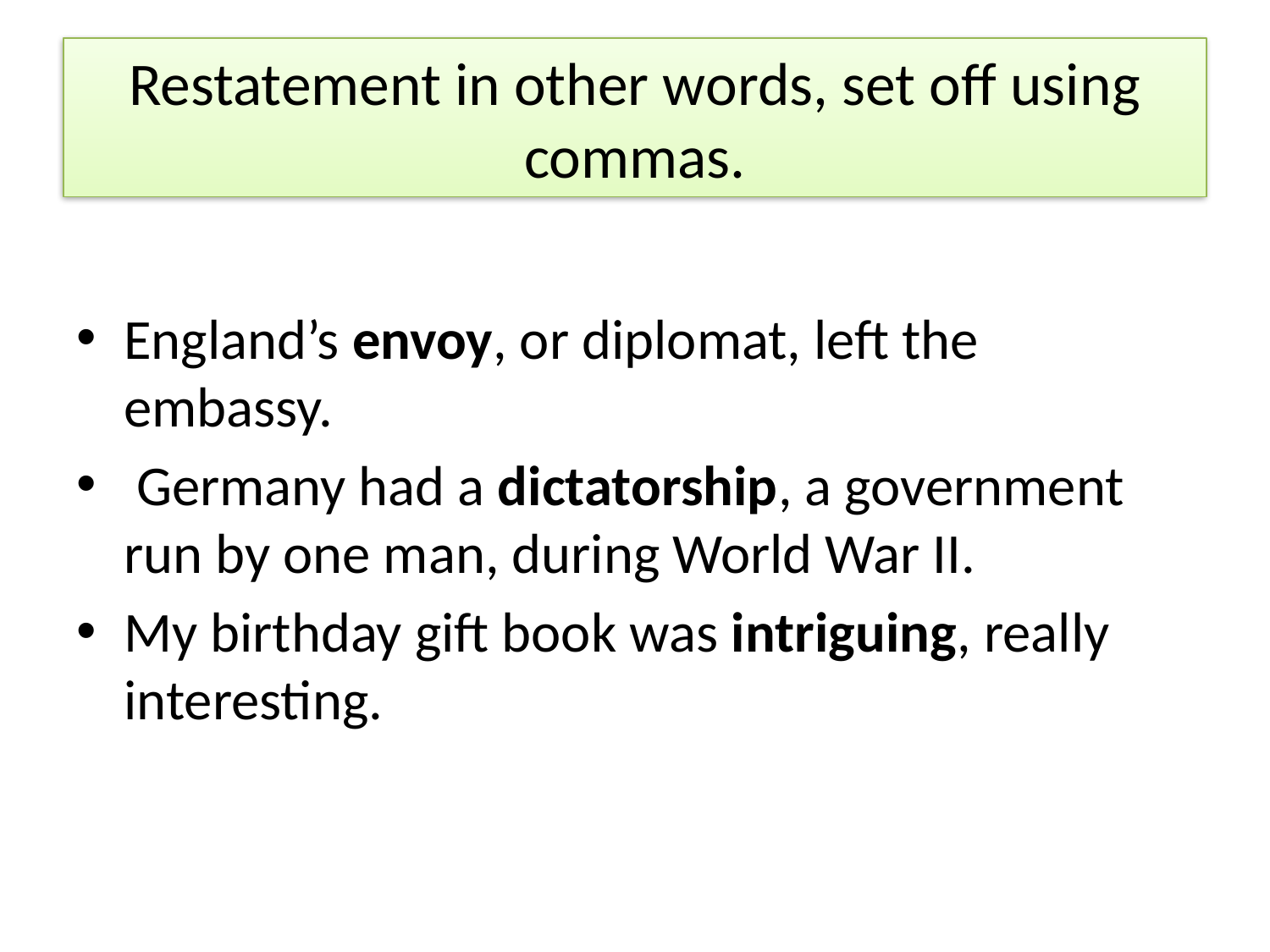

# Restatement in other words, set off using commas.
England’s envoy, or diplomat, left the embassy.
 Germany had a dictatorship, a government run by one man, during World War II.
My birthday gift book was intriguing, really interesting.